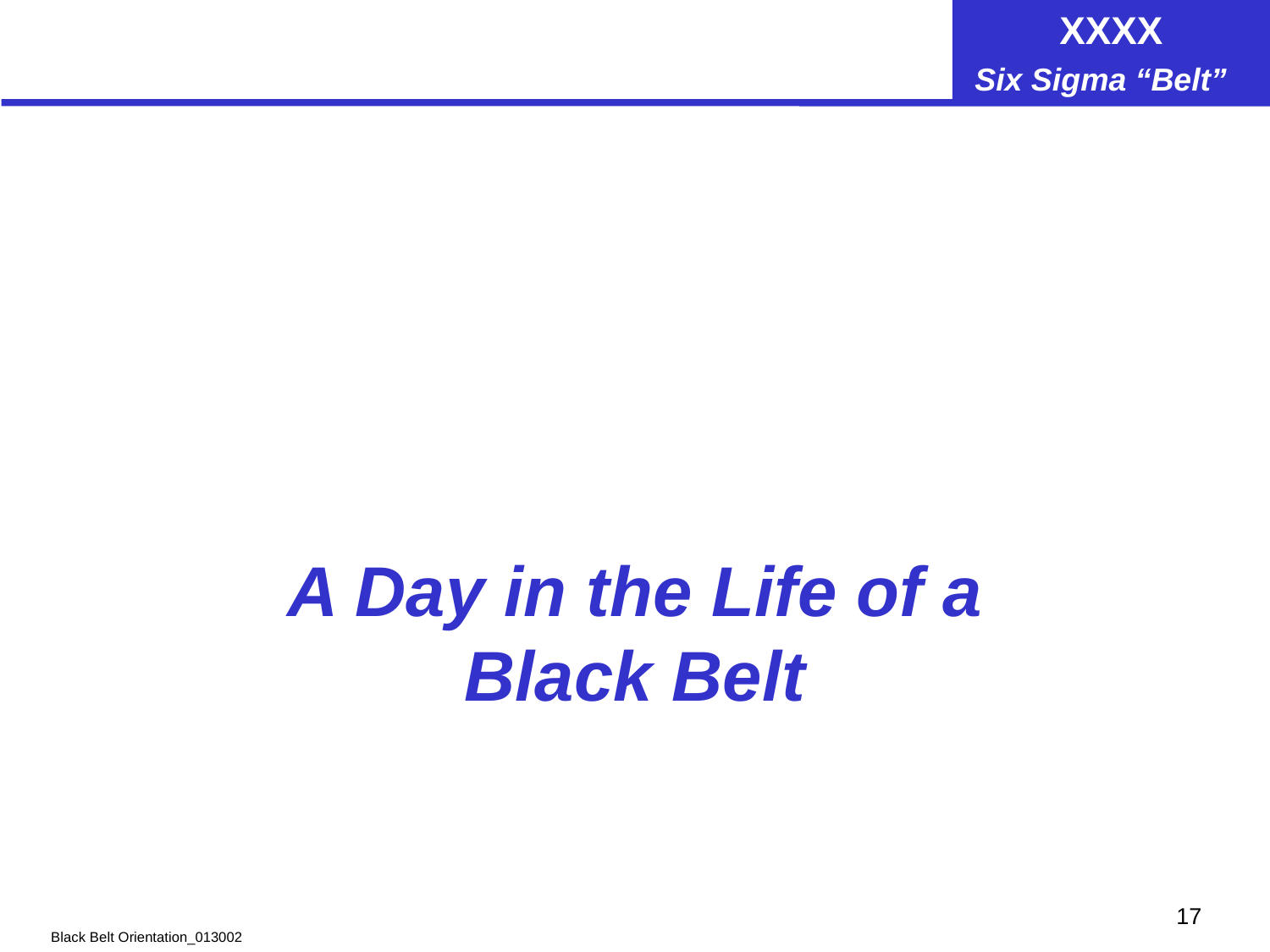

A Day in the Life of a Black Belt
Black Belt Orientation_013002